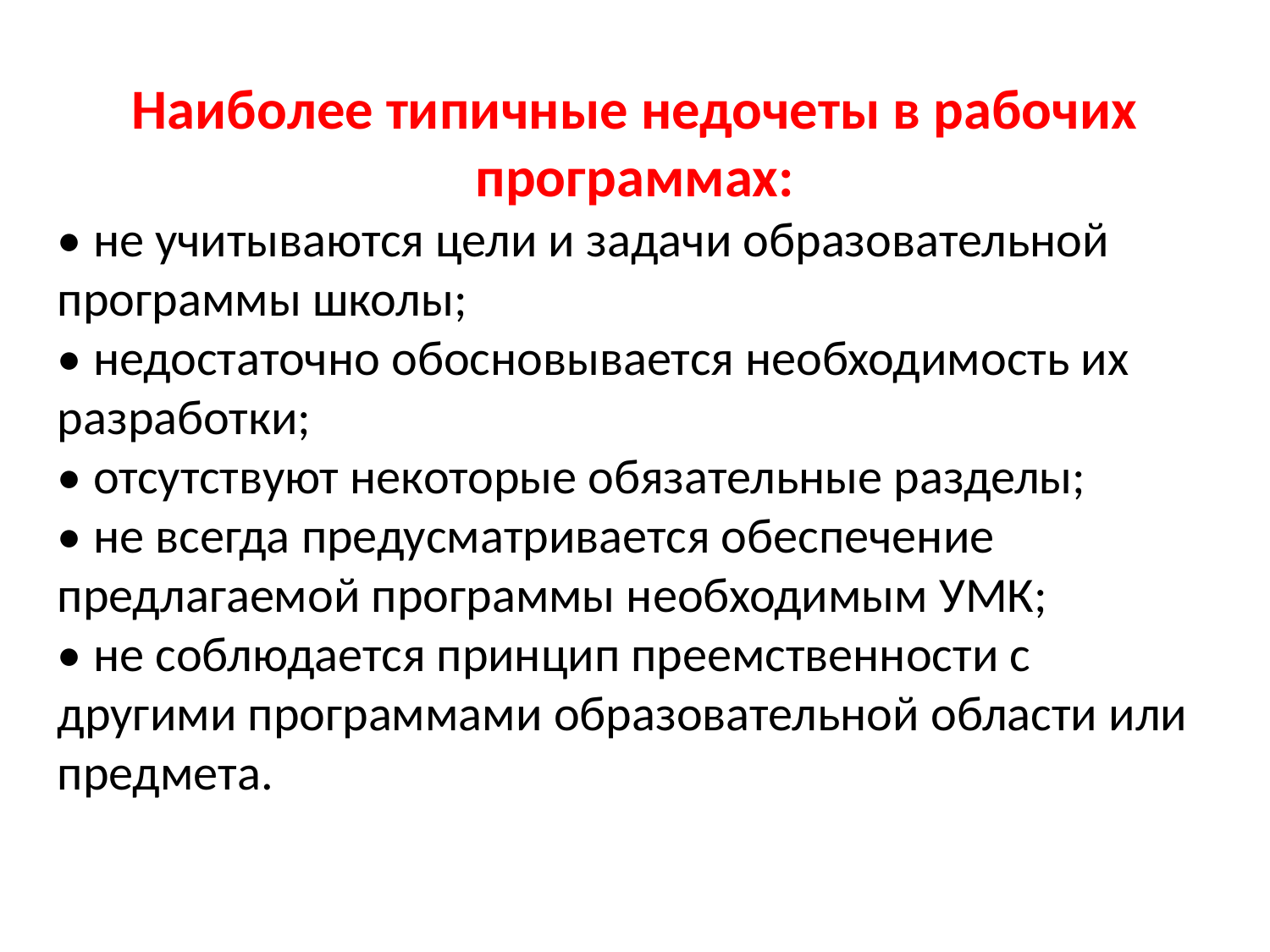

Наиболее типичные недочеты в рабочих программах:
• не учитываются цели и задачи образовательной программы школы;
• недостаточно обосновывается необходимость их разработки;
• отсутствуют некоторые обязательные разделы;
• не всегда предусматривается обеспечение предлагаемой программы необходимым УМК;
• не соблюдается принцип преемственности с другими программами образовательной области или предмета.